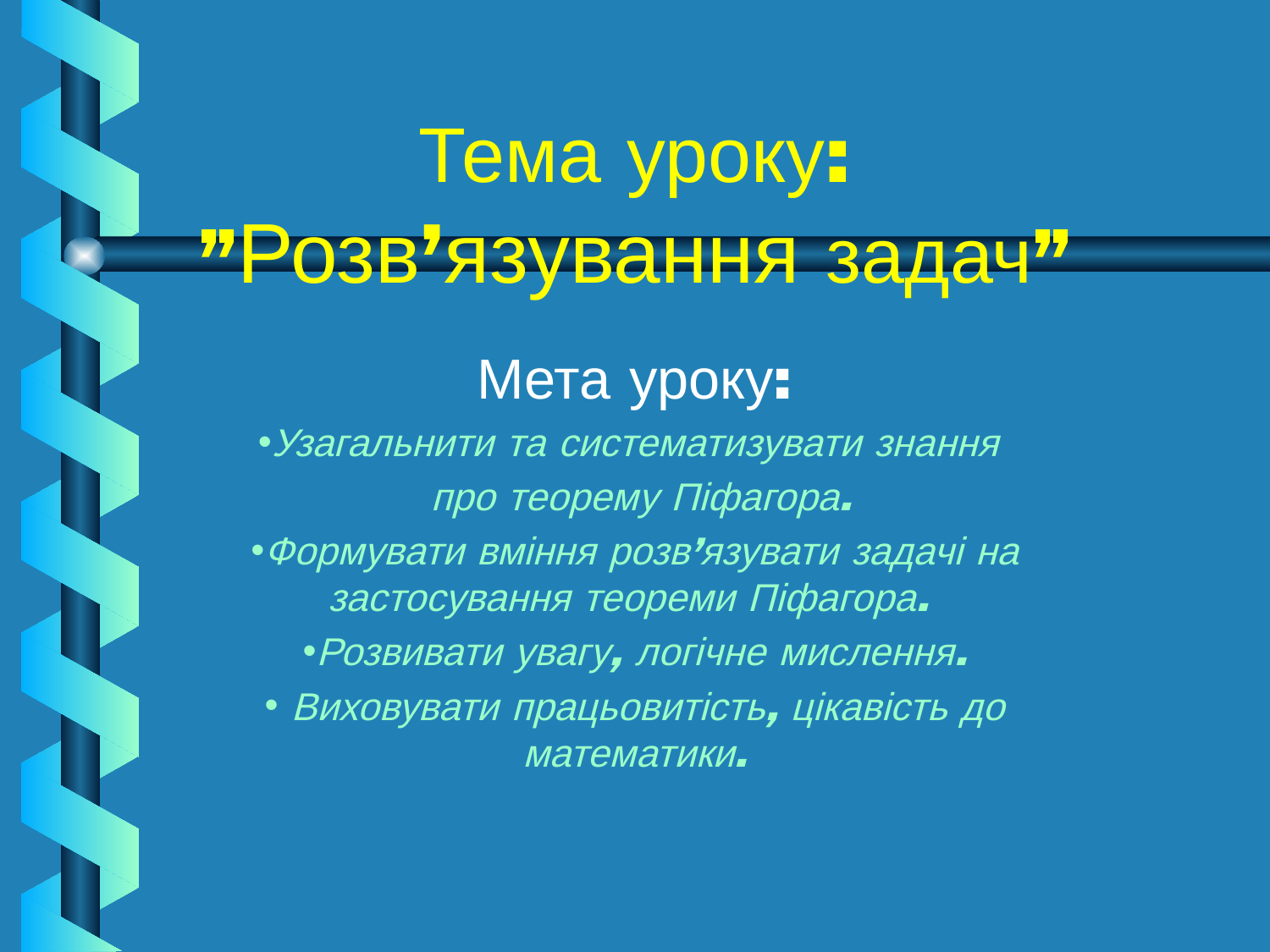

# Тема уроку: ”Розв’язування задач”
 Мета уроку:
Узагальнити та систематизувати знання
 про теорему Піфагора.
Формувати вміння розв’язувати задачі на застосування теореми Піфагора.
Розвивати увагу, логічне мислення.
 Виховувати працьовитість, цікавість до математики.